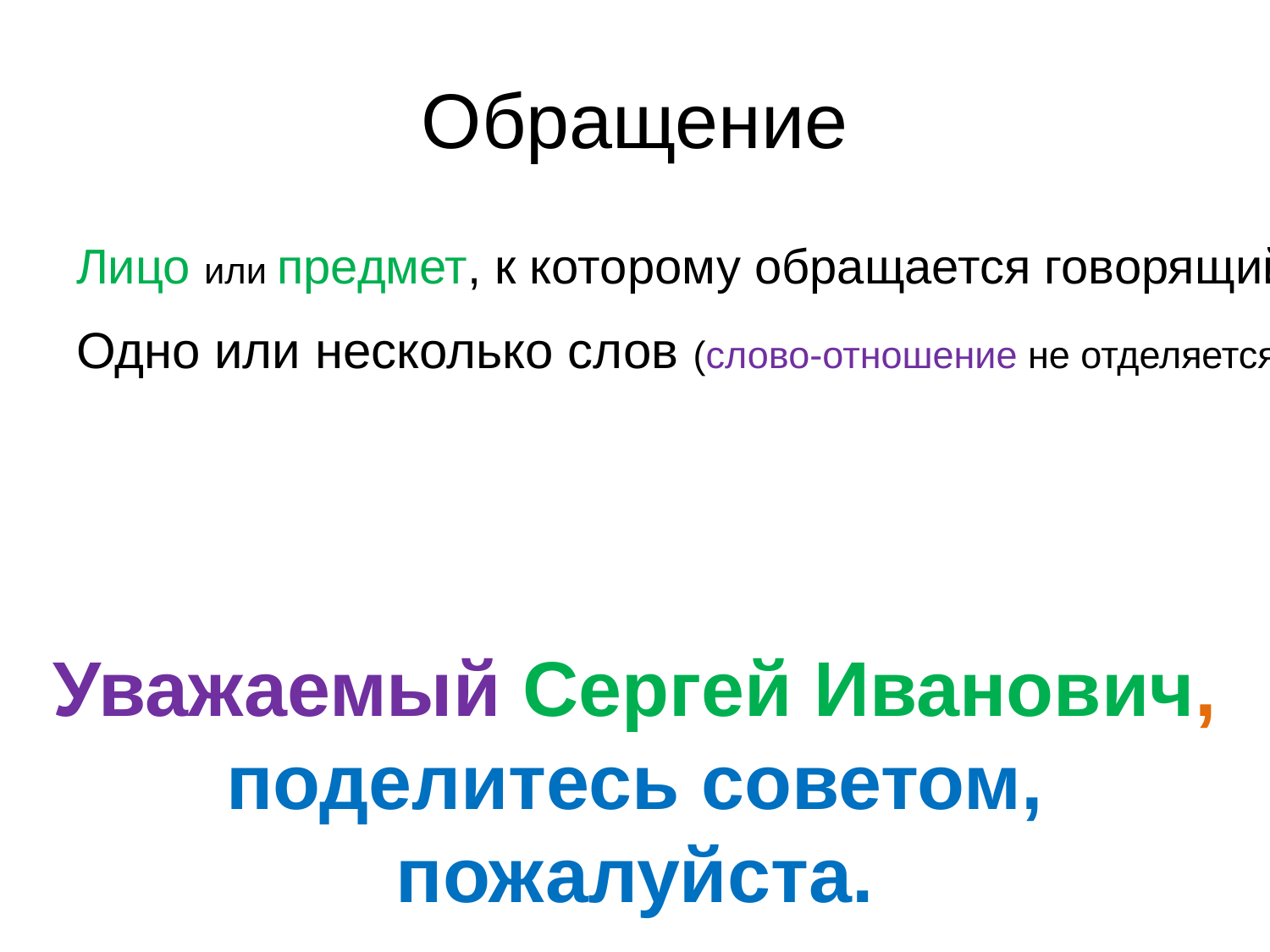

# Обращение
Лицо или предмет, к которому обращается говорящий.
Одно или несколько слов (слово-отношение не отделяется).
Уважаемый Сергей Иванович, поделитесь советом, пожалуйста.